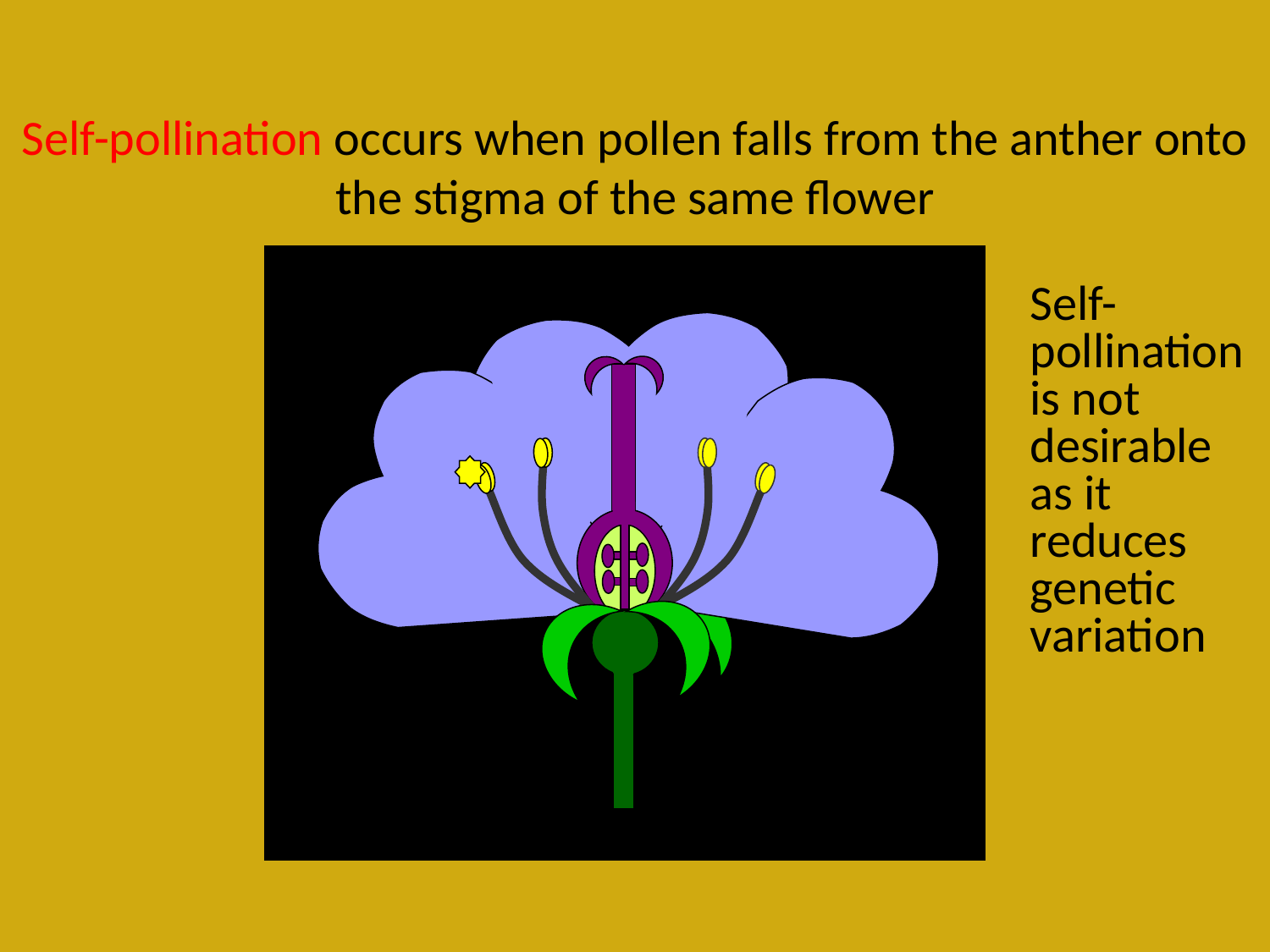

# Self-pollination occurs when pollen falls from the anther onto the stigma of the same flower

Self-pollination is not desirable as it reduces genetic variation